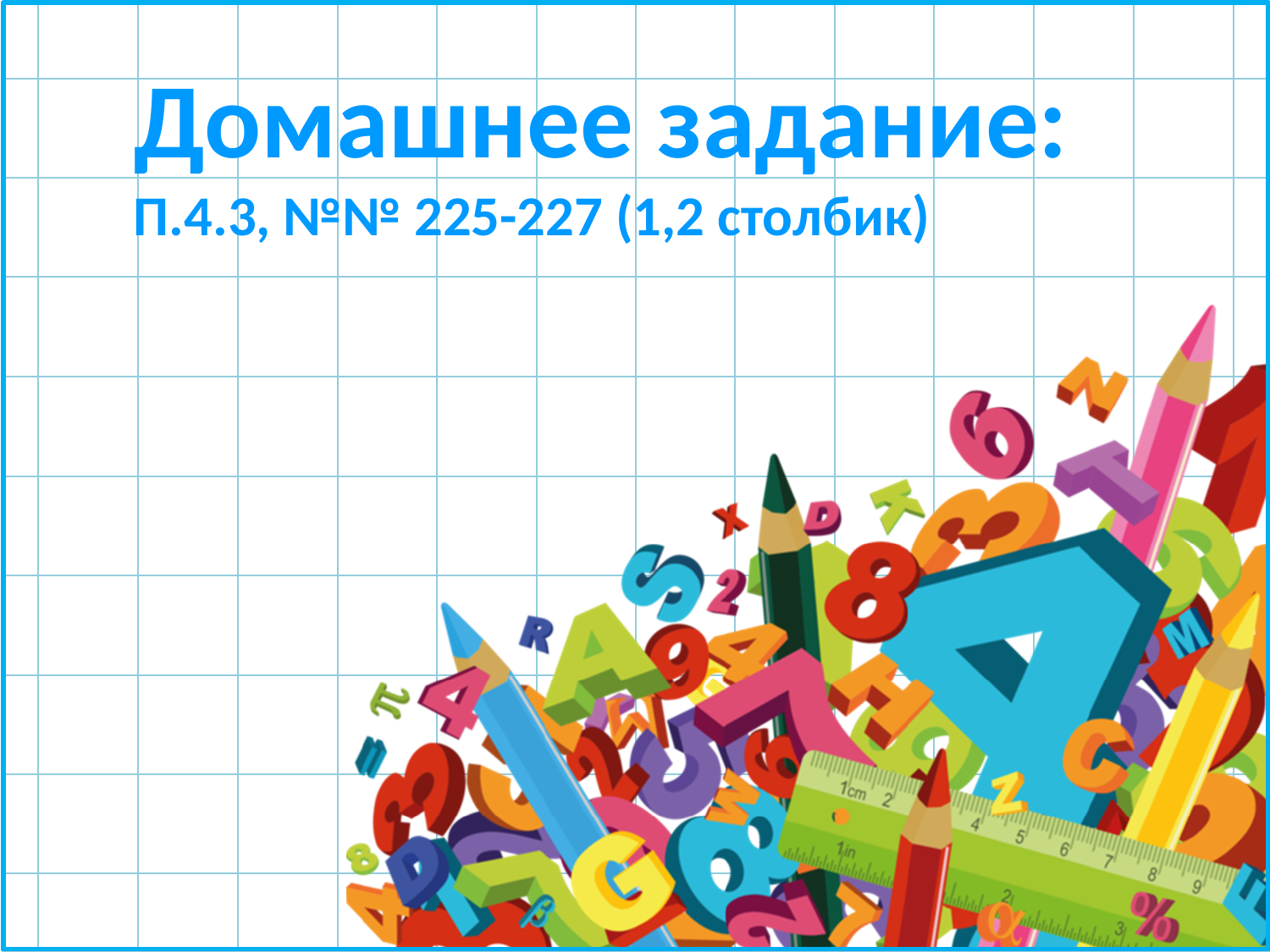

Домашнее задание:
П.4.3, №№ 225-227 (1,2 столбик)